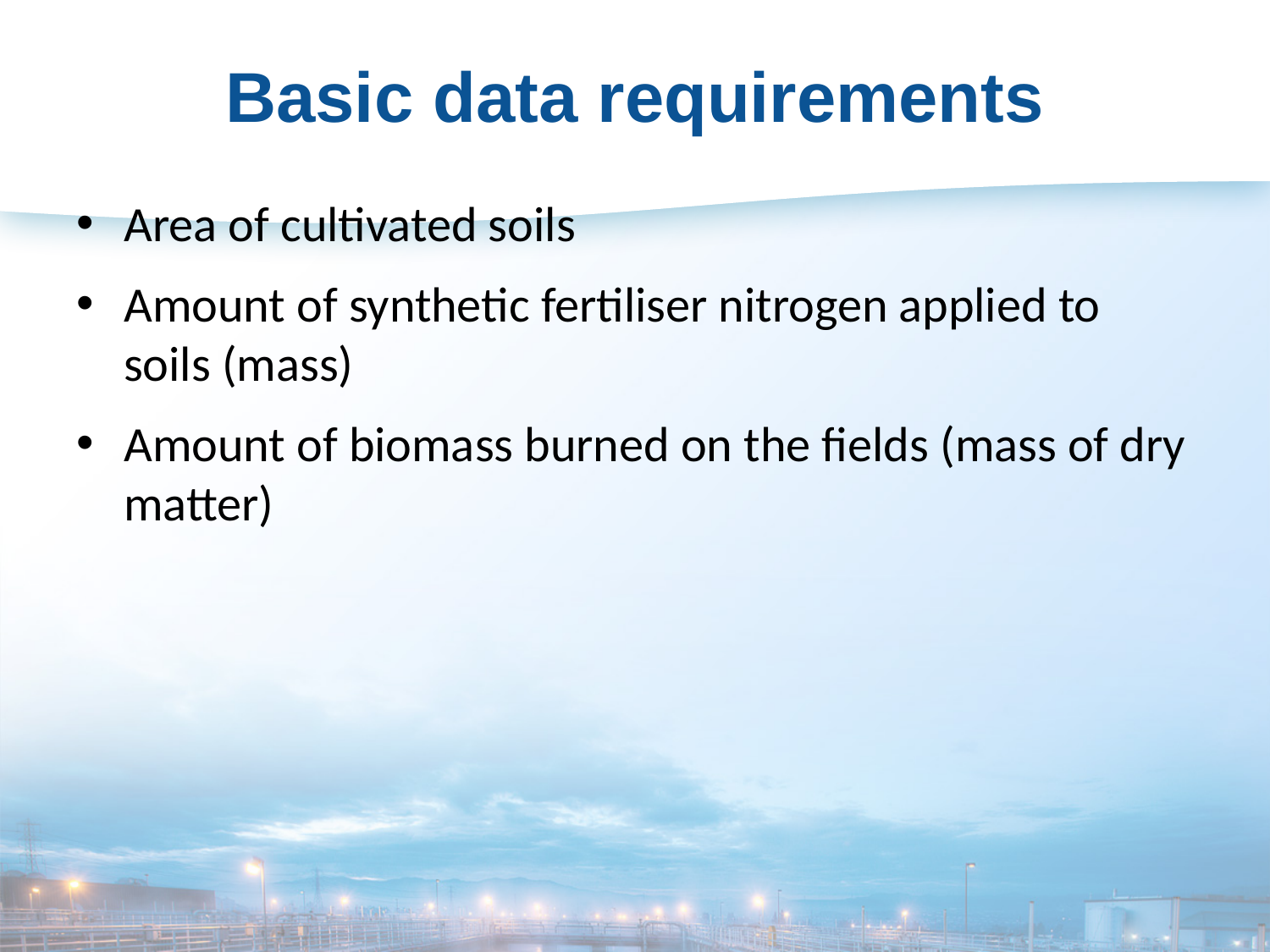

# Basic data requirements
Area of cultivated soils
Amount of synthetic fertiliser nitrogen applied to soils (mass)
Amount of biomass burned on the fields (mass of dry matter)